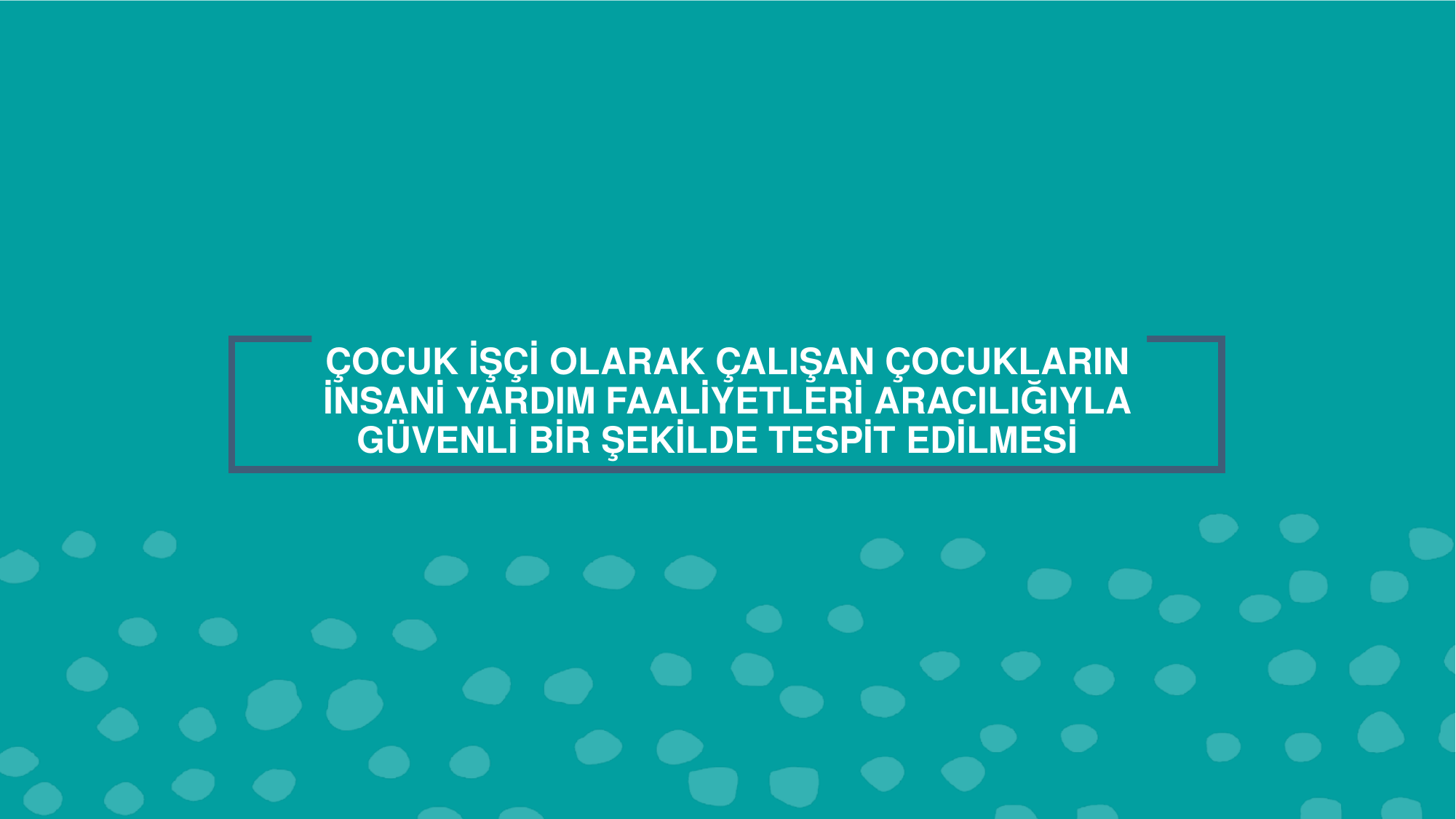

# ÇOCUK İŞÇİ OLARAK ÇALIŞAN ÇOCUKLARIN İNSANİ YARDIM FAALİYETLERİ ARACILIĞIYLA GÜVENLİ BİR ŞEKİLDE TESPİT EDİLMESİ